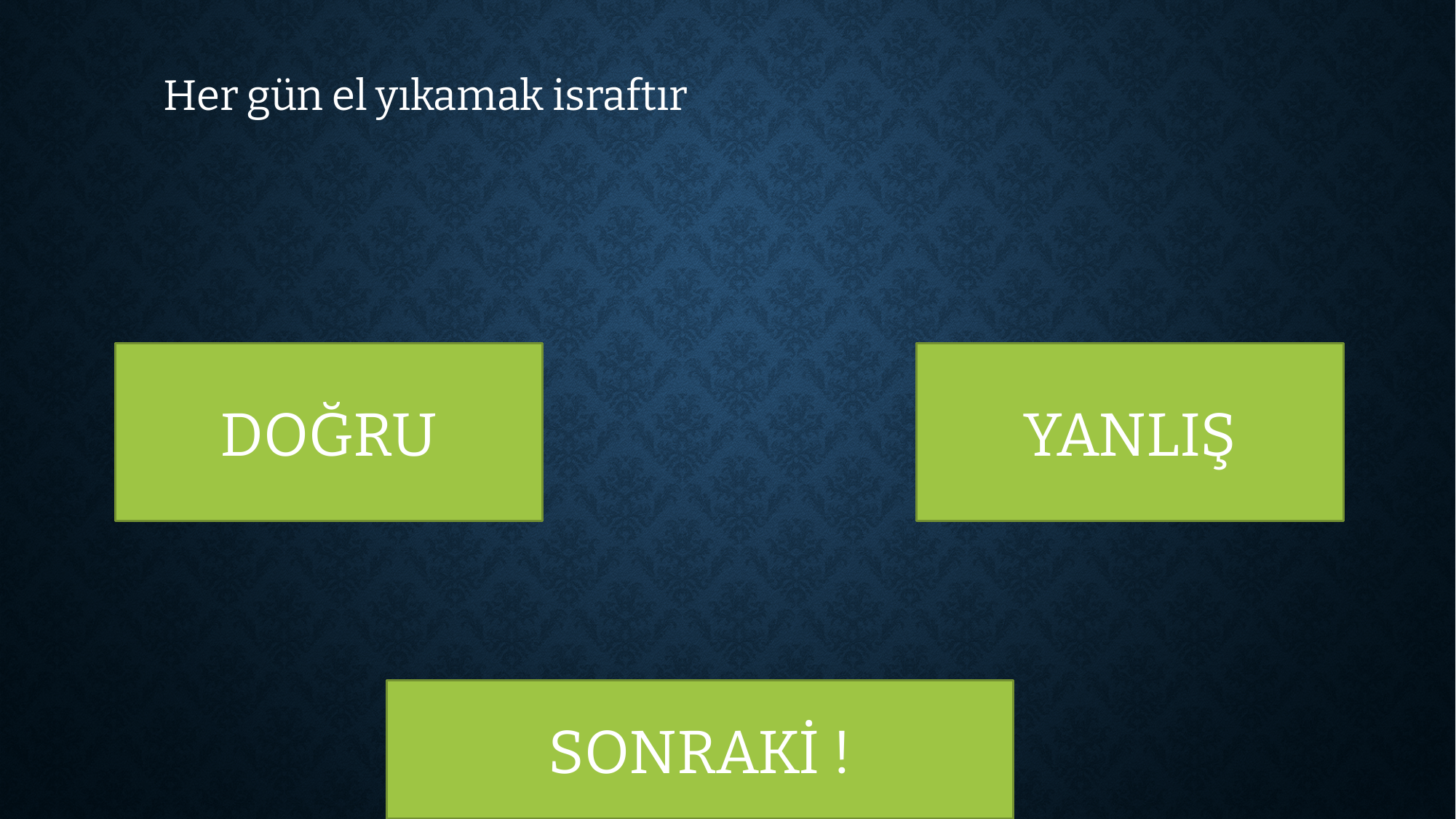

Her gün el yıkamak israftır
DOĞRU
YANLIŞ
SONRAKİ !